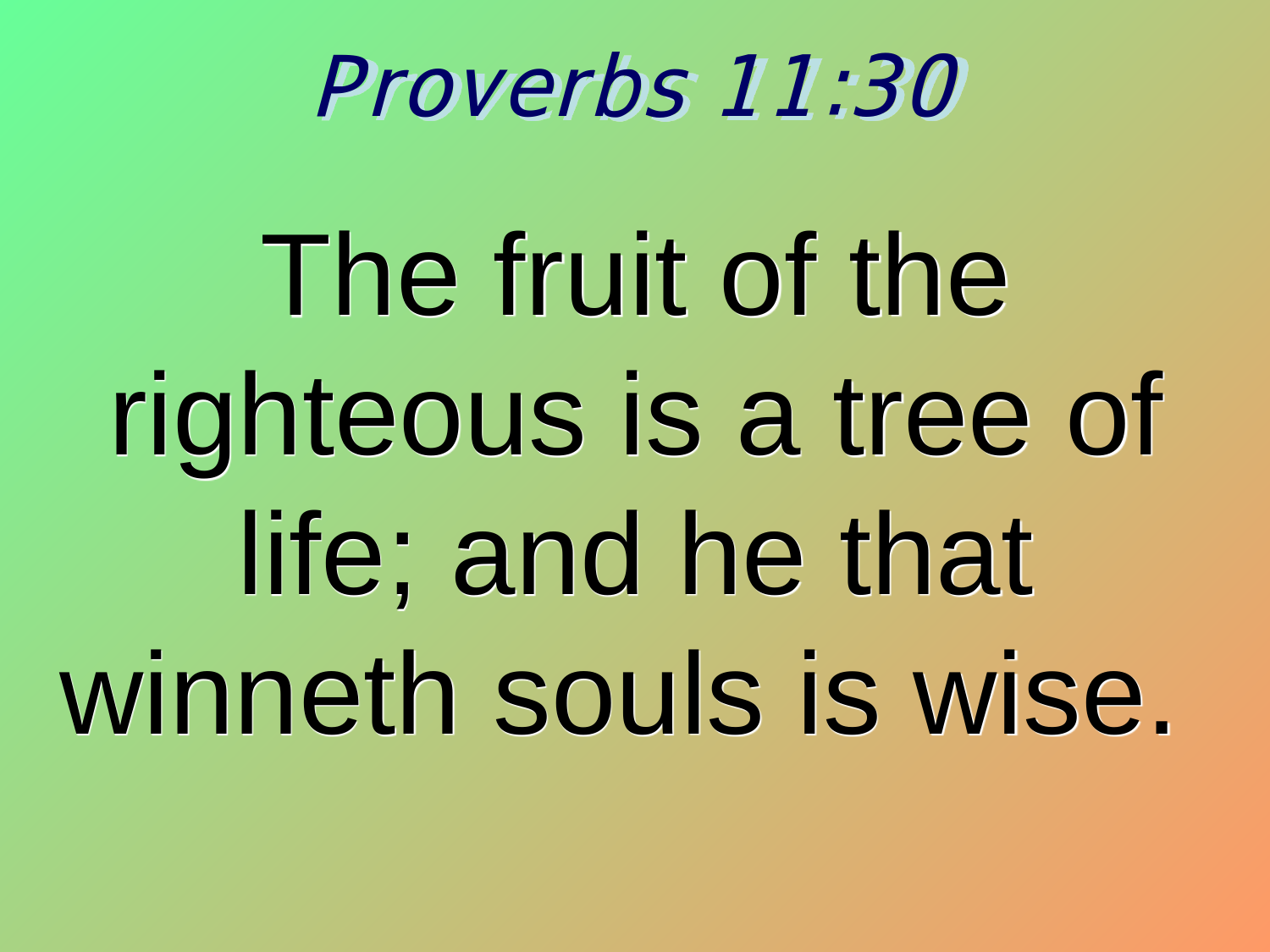

Proverbs 11:30
The fruit of the righteous is a tree of life; and he that winneth souls is wise.